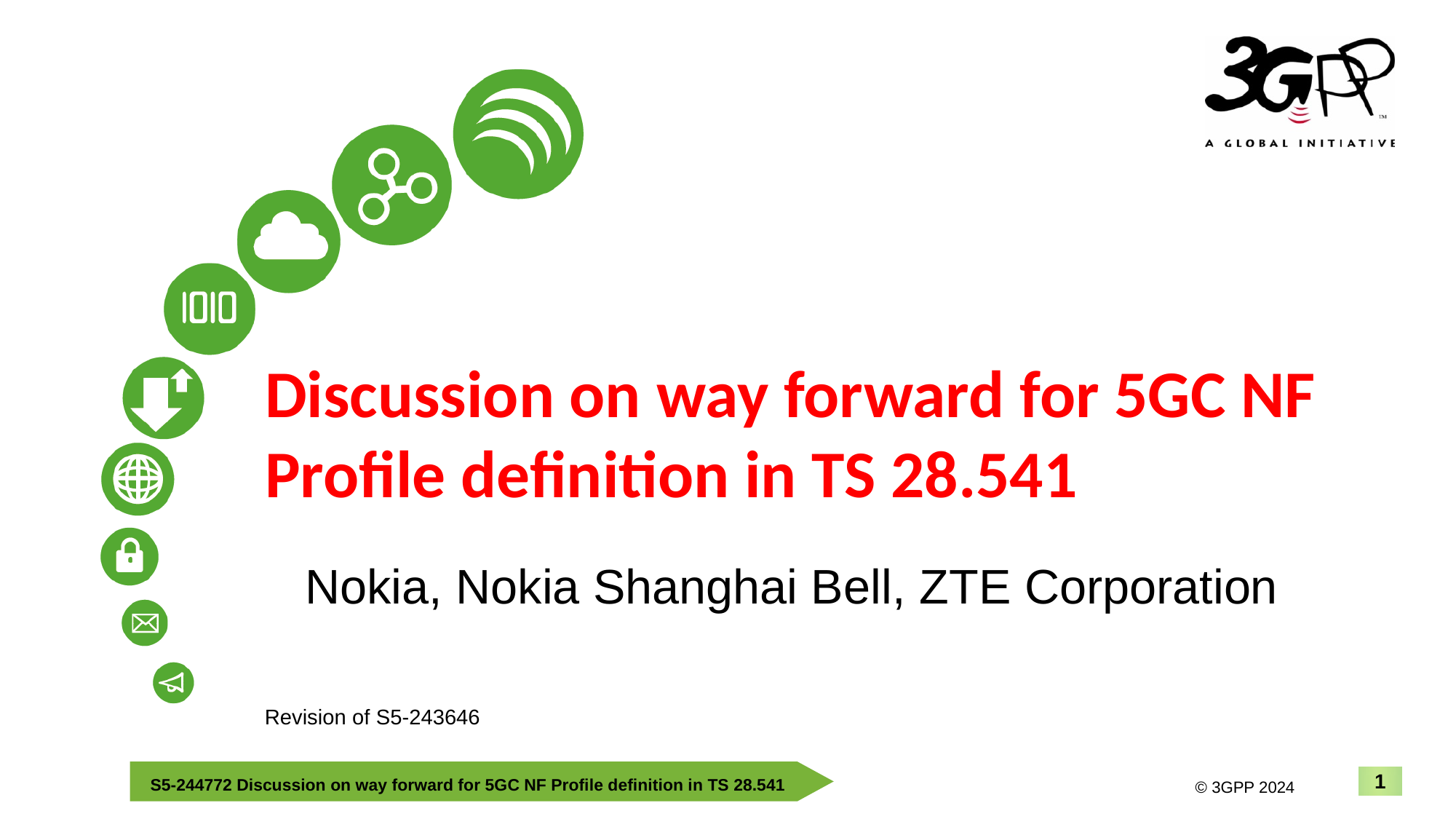

# Discussion on way forward for 5GC NF Profile definition in TS 28.541
Nokia, Nokia Shanghai Bell, ZTE Corporation
Revision of S5-243646